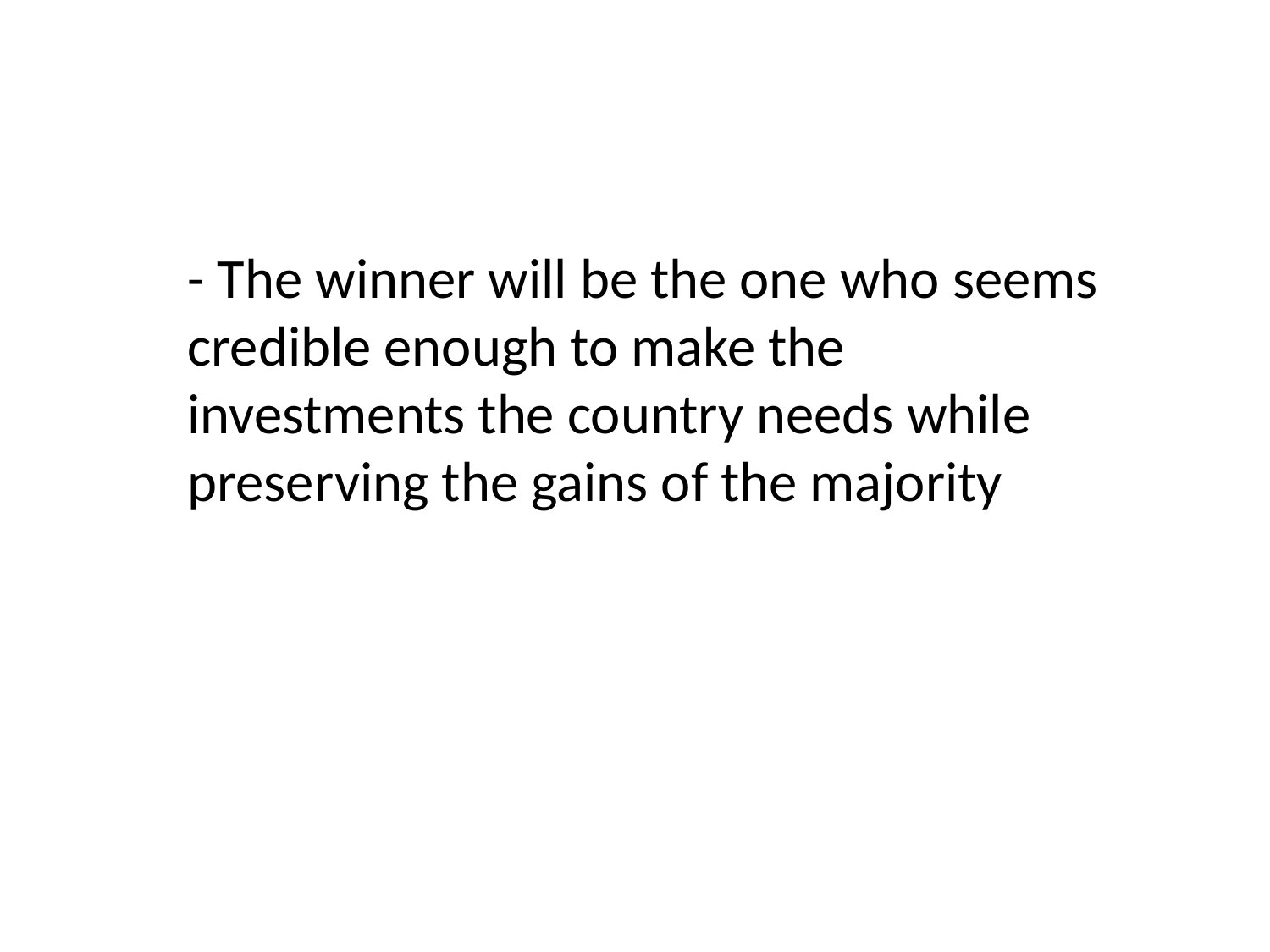

- The winner will be the one who seems credible enough to make the investments the country needs while preserving the gains of the majority